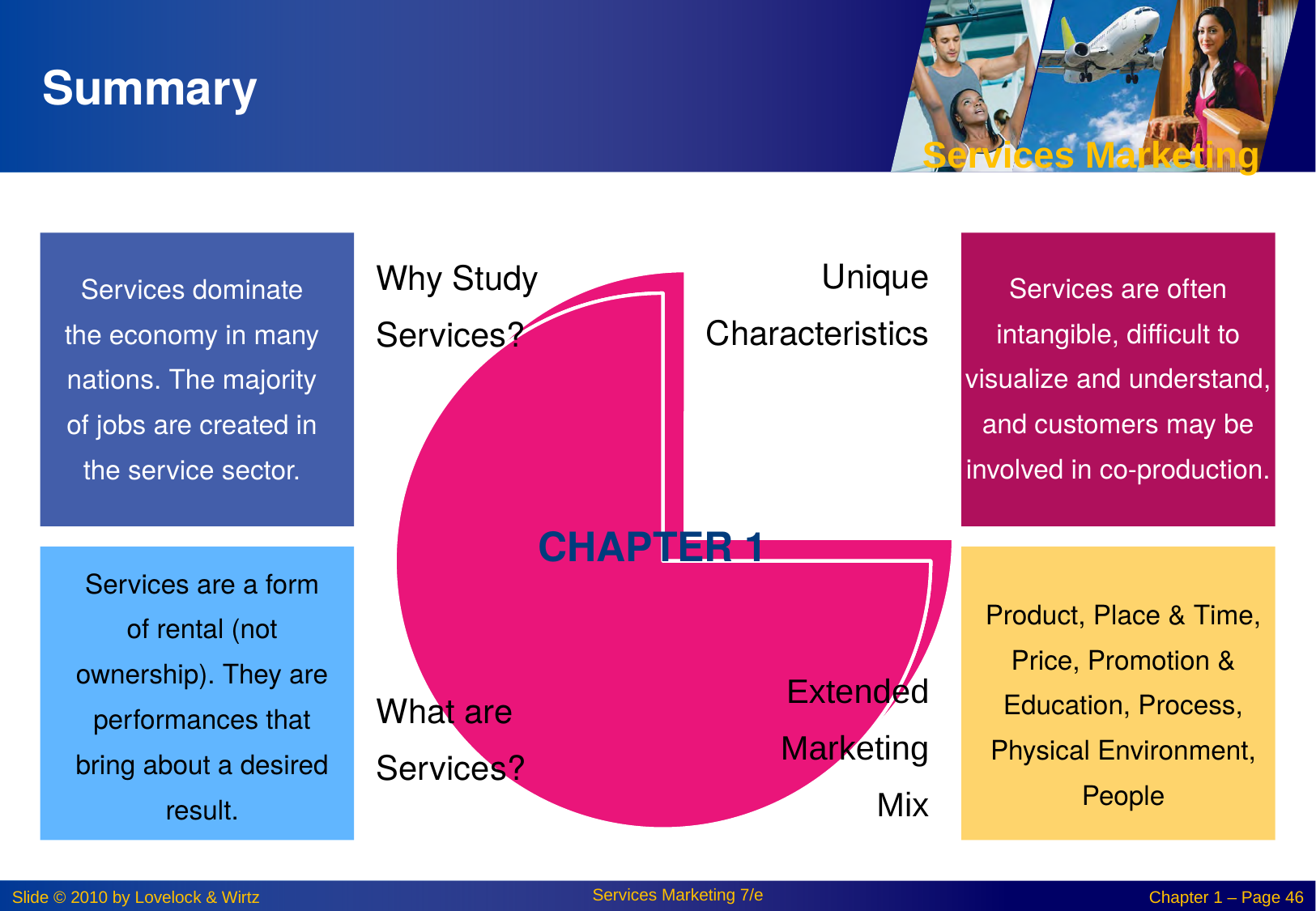

# Summary

Unique Characteristics

Why Study Services?
Services are often intangible, difficult to visualize and understand, and customers may be involved in co-production.

Services dominate the economy in many nations. The majority of jobs are created in the service sector.

CHAPTER 1

Services are a form of rental (not ownership). They are performances that bring about a desired result.

Product, Place & Time, Price, Promotion & Education, Process, Physical Environment, People
Extended Marketing Mix
What are Services?